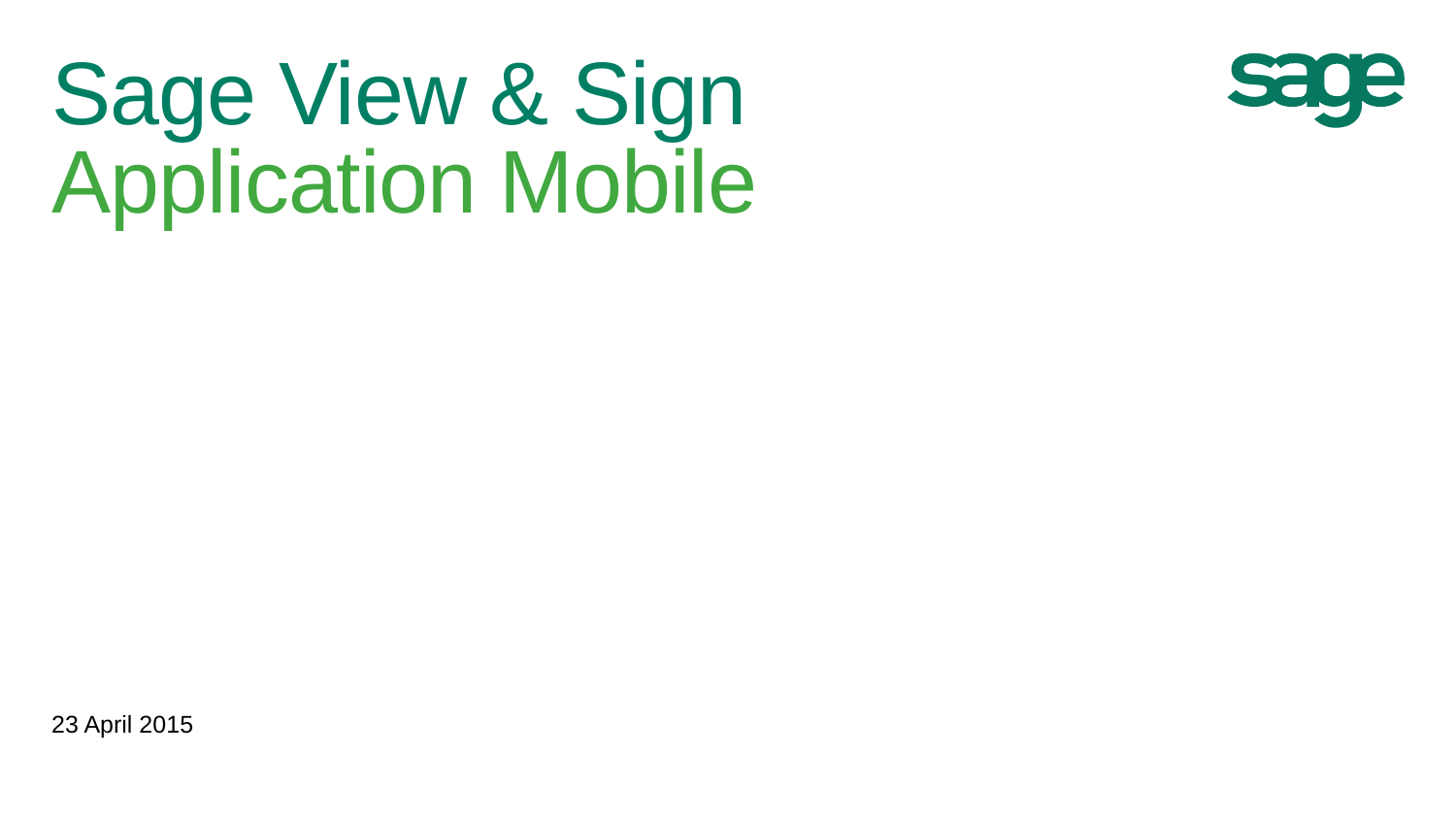

# Sage View & Sign Application Mobile
23 April 2015